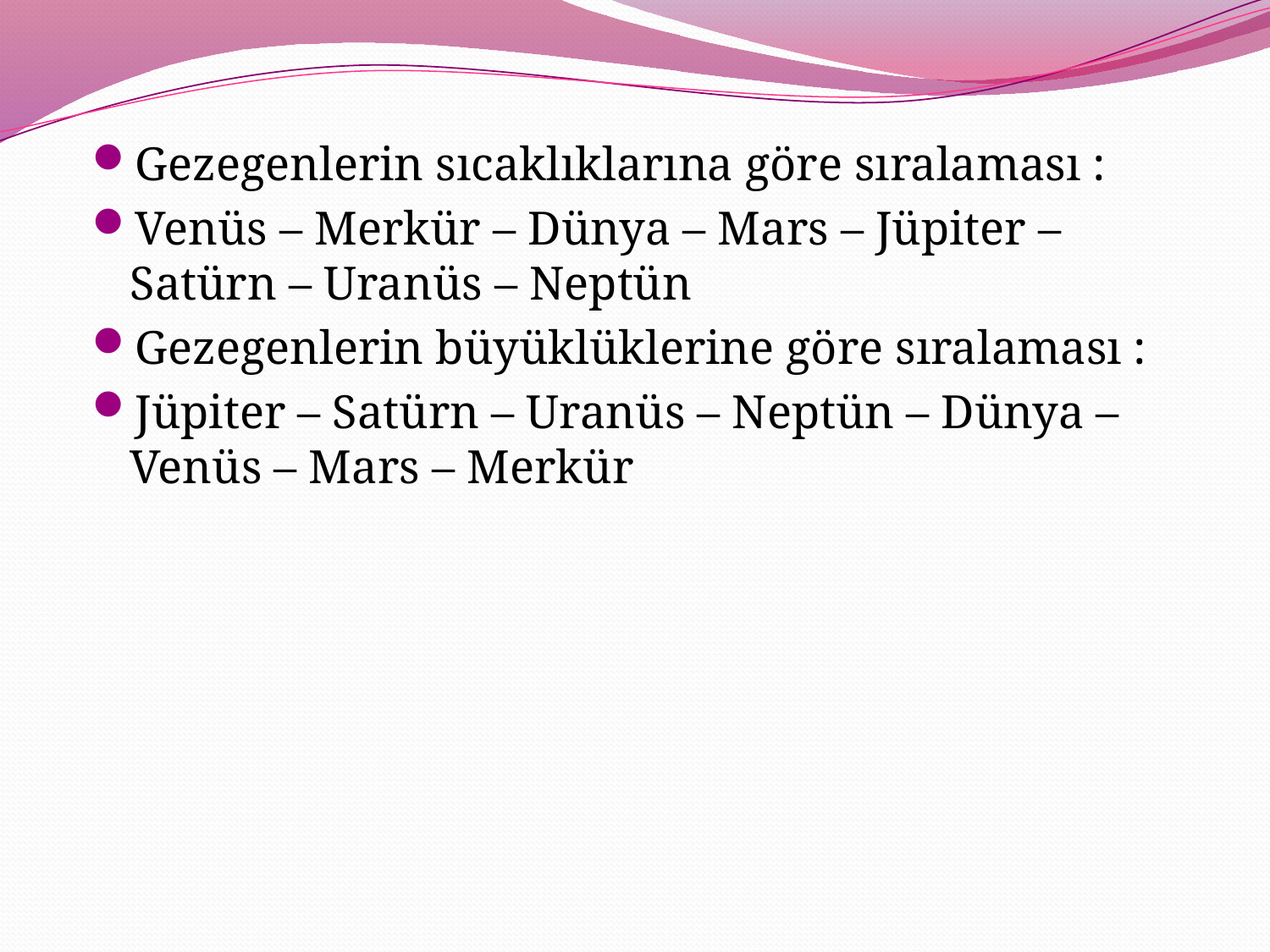

Gezegenlerin sıcaklıklarına göre sıralaması :
Venüs – Merkür – Dünya – Mars – Jüpiter – Satürn – Uranüs – Neptün
Gezegenlerin büyüklüklerine göre sıralaması :
Jüpiter – Satürn – Uranüs – Neptün – Dünya – Venüs – Mars – Merkür